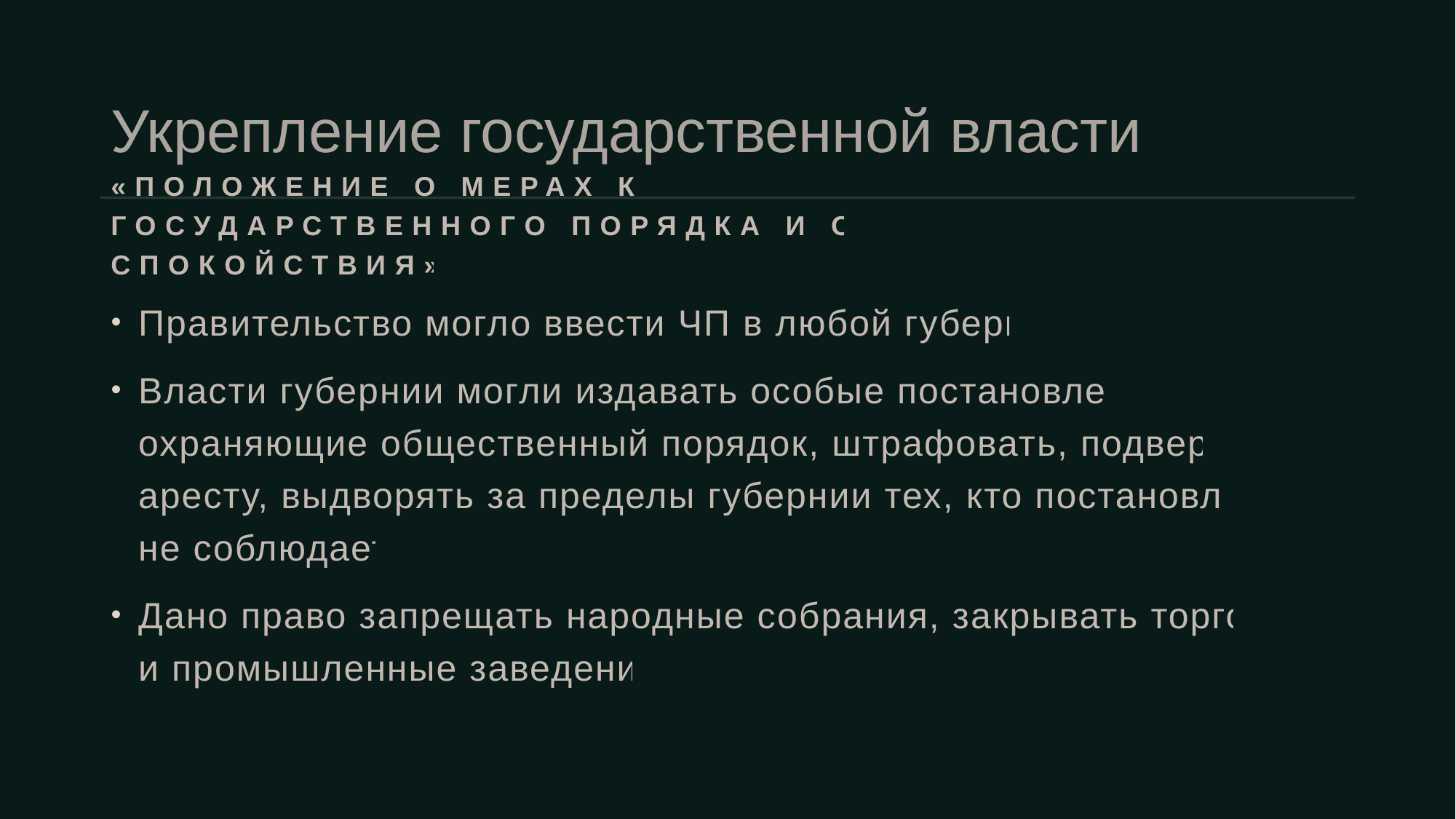

# Укрепление государственной власти
«Положение о мерах к охранению государственного порядка и общественного спокойствия» 1881 г.
Правительство могло ввести ЧП в любой губернии.
Власти губернии могли издавать особые постановления, охраняющие общественный порядок, штрафовать, подвергать аресту, выдворять за пределы губернии тех, кто постановления не соблюдает.
Дано право запрещать народные собрания, закрывать торговые и промышленные заведения.